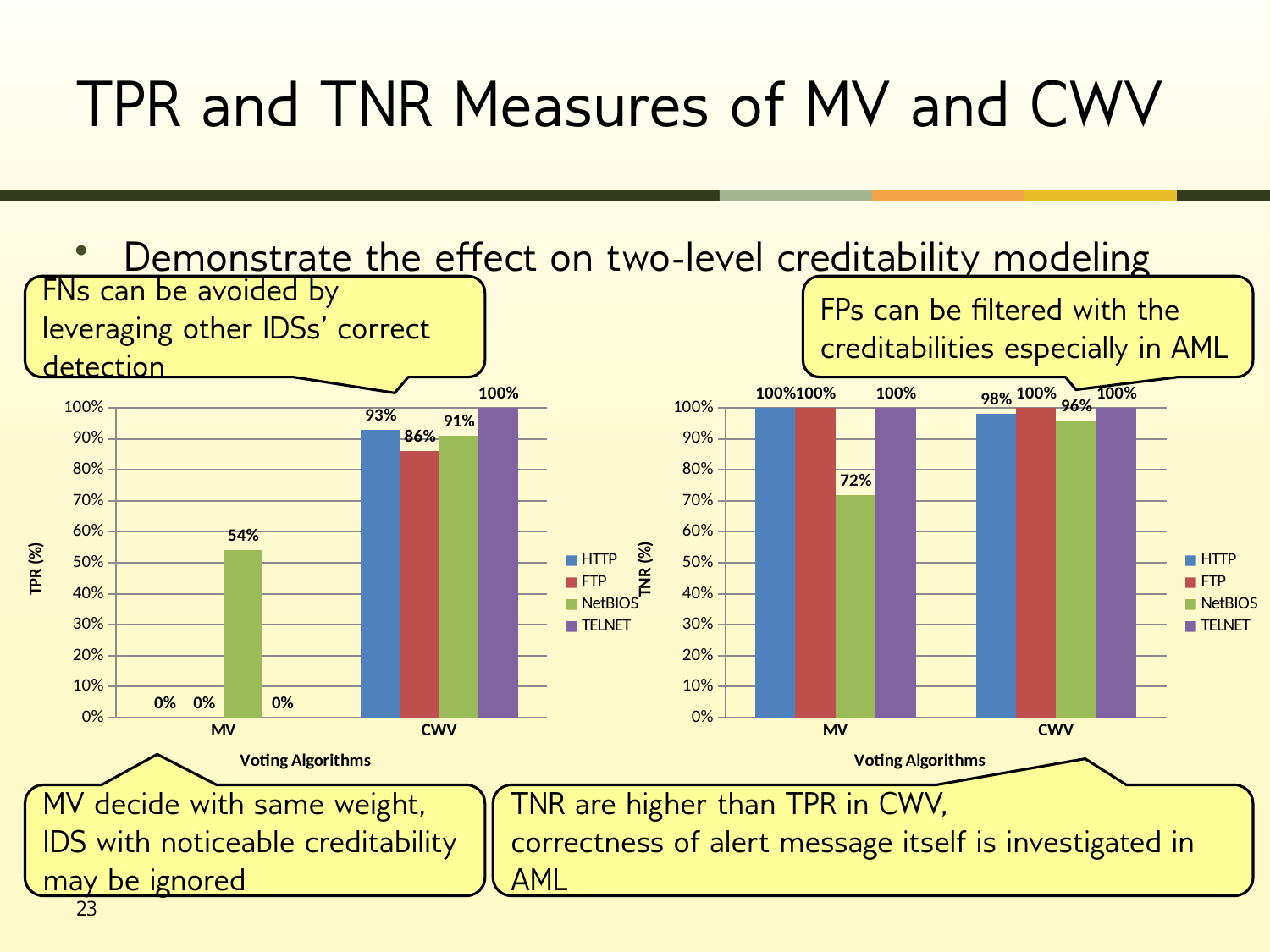

# TPR and TNR Measures of MV and CWV
Demonstrate the effect on two-level creditability modeling
FNs can be avoided by leveraging other IDSs’ correct detection
FPs can be filtered with the creditabilities especially in AML

### Chart

| Category | HTTP | FTP | NetBIOS | TELNET |
|---|---|---|---|---|
| MV | 0.0 | 0.0 | 0.54 | 0.0 |
| CWV | 0.93 | 0.86 | 0.91 | 1.0 |

### Chart

| Category | HTTP | FTP | NetBIOS | TELNET |
|---|---|---|---|---|
| MV | 1.0 | 1.0 | 0.72 | 1.0 |
| CWV | 0.98 | 1.0 | 0.96 | 1.0 |
MV decide with same weight,
IDS with noticeable creditability may be ignored
TNR are higher than TPR in CWV,
correctness of alert message itself is investigated in AML
23